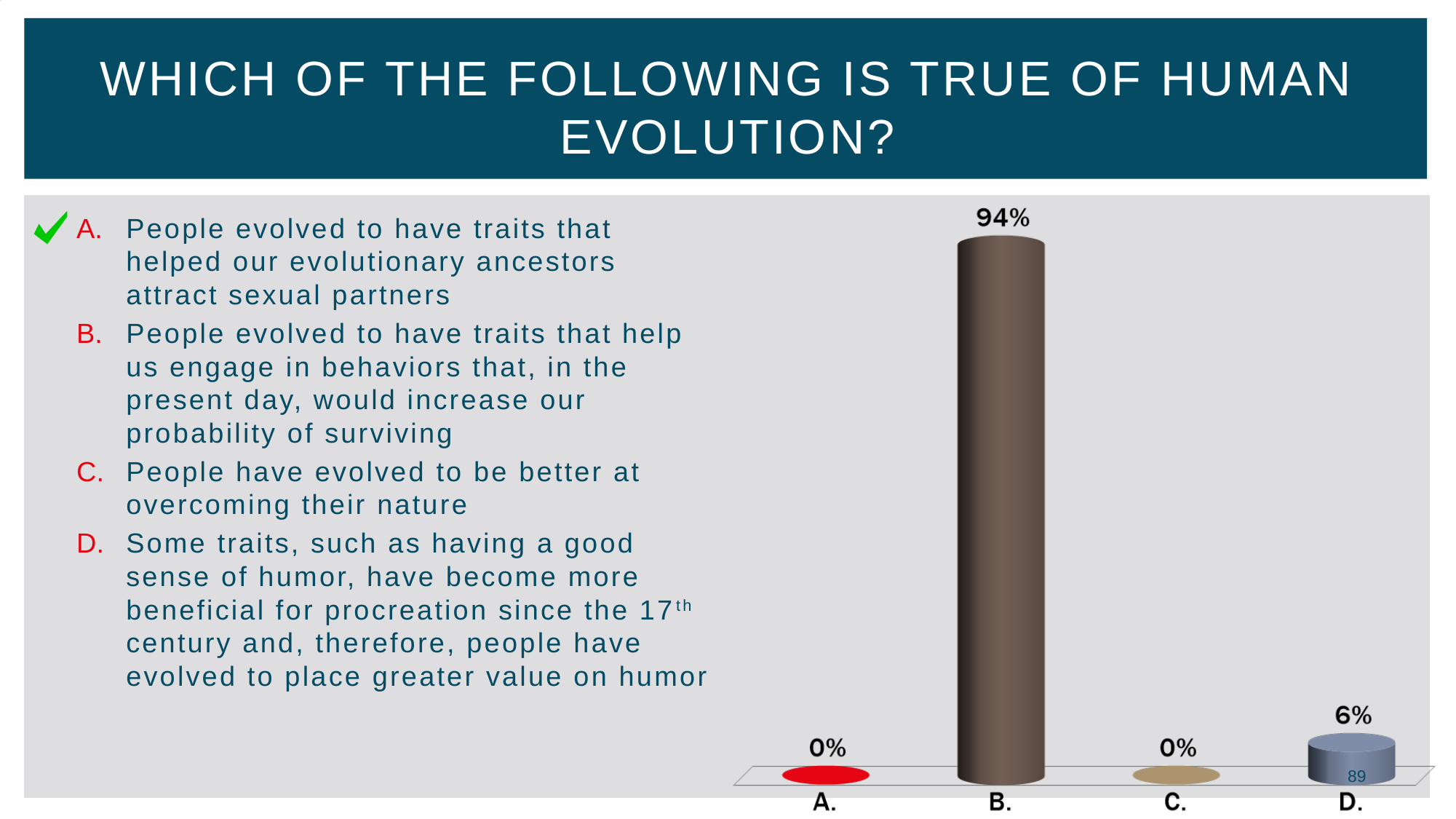

# Which of the following is true of human evolution?

People evolved to have traits that helped our evolutionary ancestors attract sexual partners
People evolved to have traits that help us engage in behaviors that, in the present day, would increase our probability of surviving
People have evolved to be better at overcoming their nature
Some traits, such as having a good sense of humor, have become more beneficial for procreation since the 17th century and, therefore, people have evolved to place greater value on humor

89